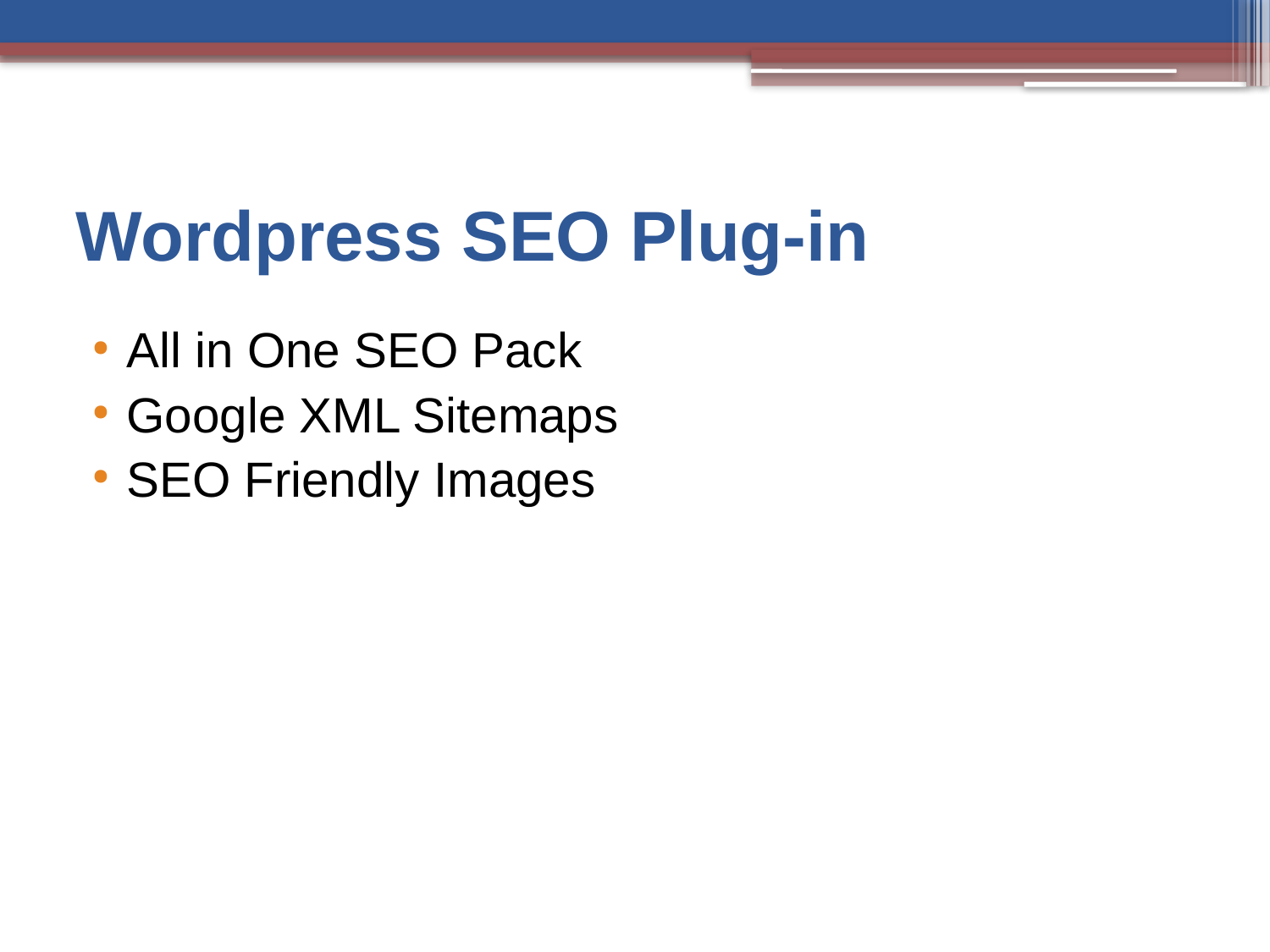

# Wordpress SEO Plug-in
All in One SEO Pack
Google XML Sitemaps
SEO Friendly Images